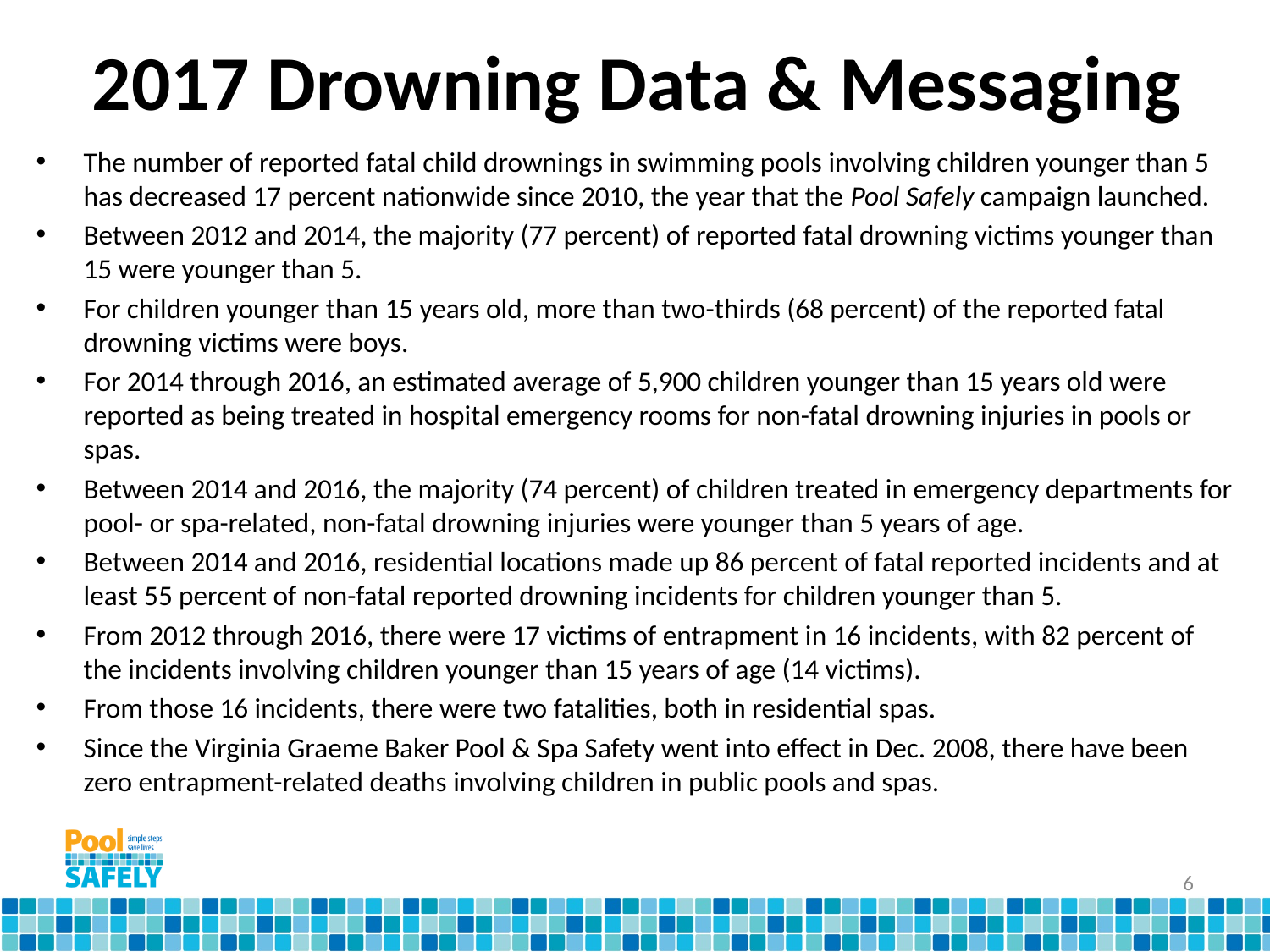

# 2017 Drowning Data & Messaging
The number of reported fatal child drownings in swimming pools involving children younger than 5 has decreased 17 percent nationwide since 2010, the year that the Pool Safely campaign launched.
Between 2012 and 2014, the majority (77 percent) of reported fatal drowning victims younger than 15 were younger than 5.
For children younger than 15 years old, more than two-thirds (68 percent) of the reported fatal drowning victims were boys.
For 2014 through 2016, an estimated average of 5,900 children younger than 15 years old were reported as being treated in hospital emergency rooms for non-fatal drowning injuries in pools or spas.
Between 2014 and 2016, the majority (74 percent) of children treated in emergency departments for pool- or spa-related, non-fatal drowning injuries were younger than 5 years of age.
Between 2014 and 2016, residential locations made up 86 percent of fatal reported incidents and at least 55 percent of non-fatal reported drowning incidents for children younger than 5.
From 2012 through 2016, there were 17 victims of entrapment in 16 incidents, with 82 percent of the incidents involving children younger than 15 years of age (14 victims).
From those 16 incidents, there were two fatalities, both in residential spas.
Since the Virginia Graeme Baker Pool & Spa Safety went into effect in Dec. 2008, there have been zero entrapment-related deaths involving children in public pools and spas.